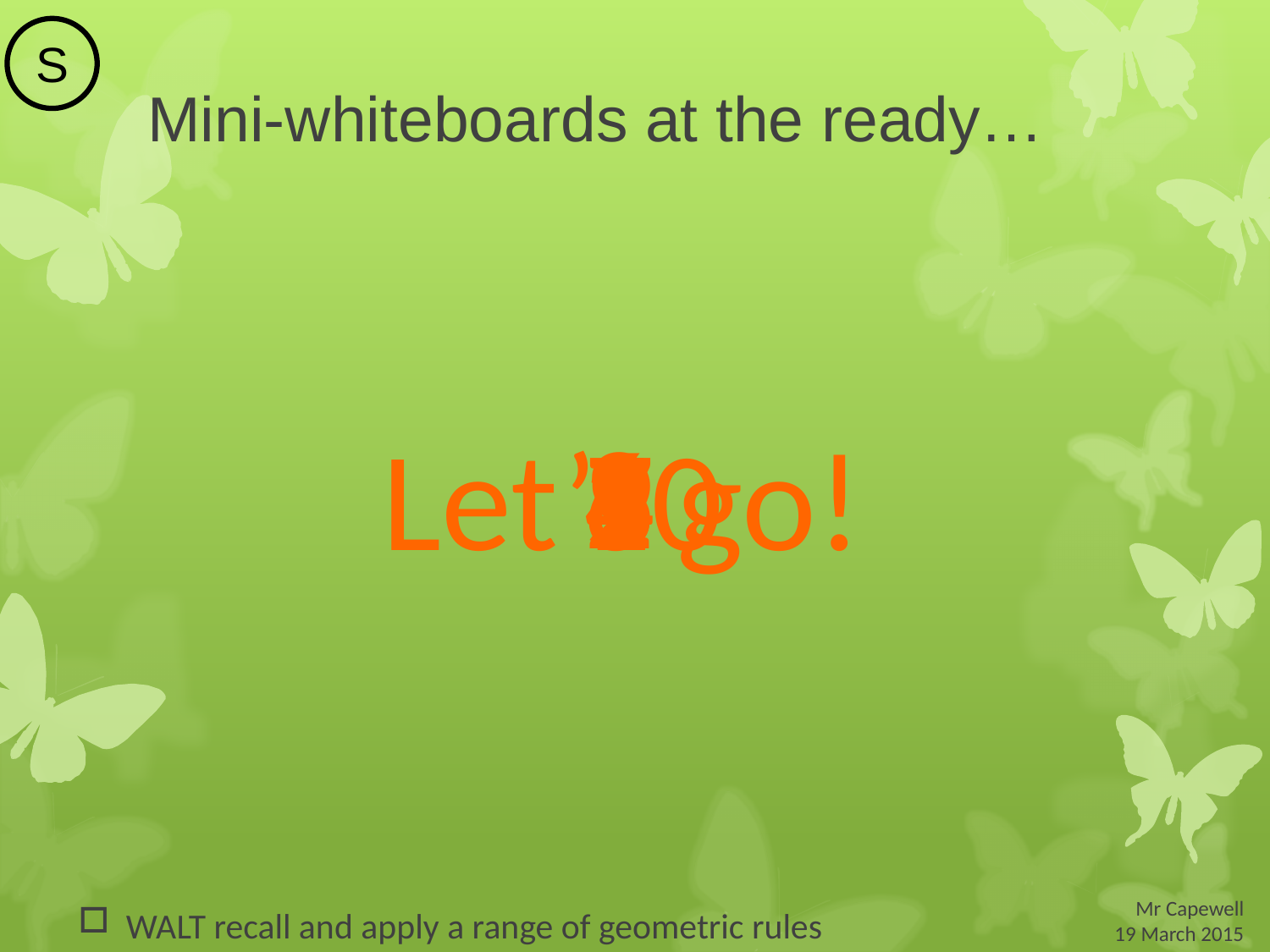

S
# Mini-whiteboards at the ready…

8

7

6

5

4

3

2

1

9
10

Let’s go!

WALT recall and apply a range of geometric rules
Mr Capewell
 19 March 2015